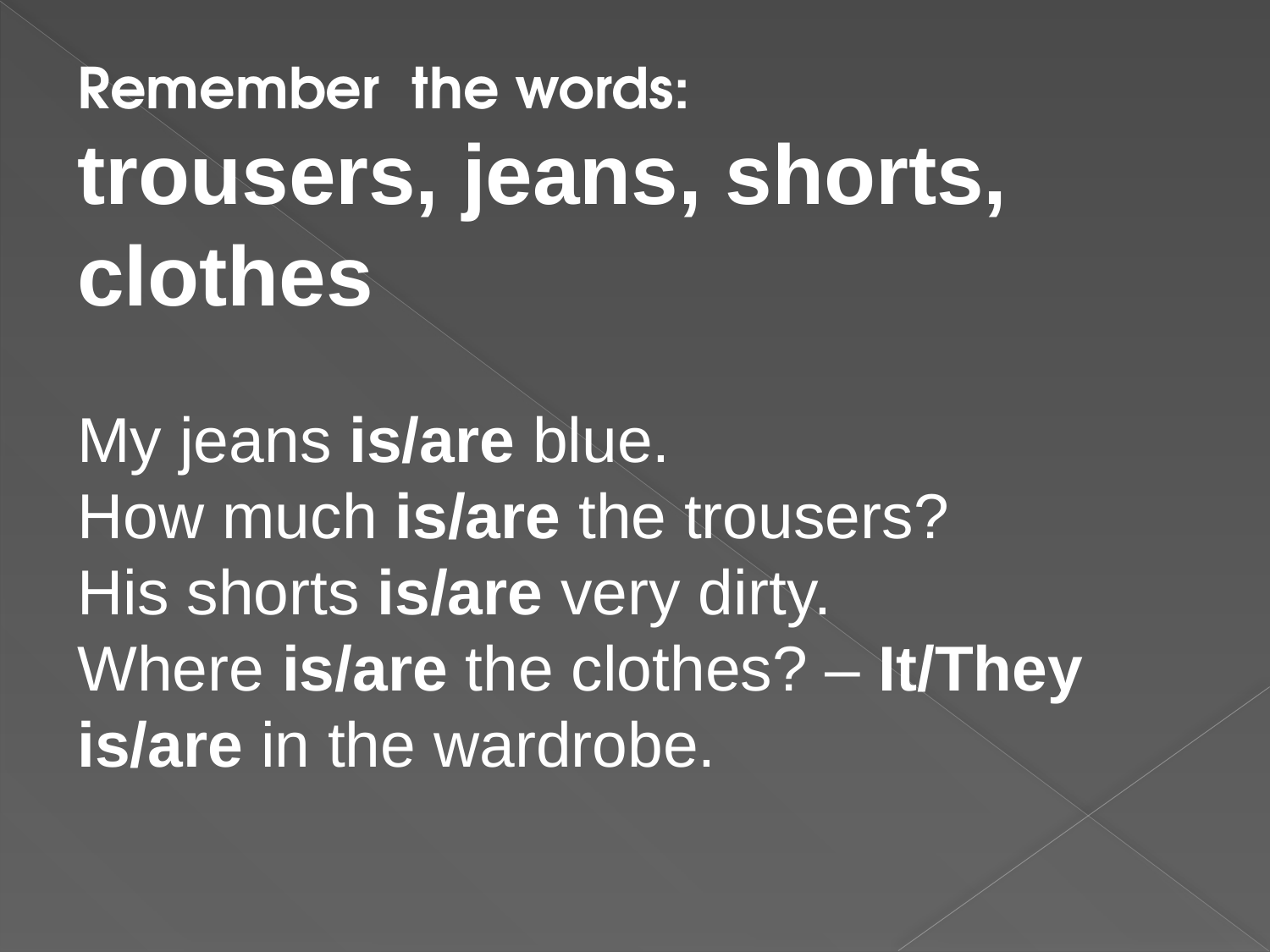

Remember  the words:
trousers, jeans, shorts, clothes

My jeans is/are blue.
How much is/are the trousers?
His shorts is/are very dirty.
Where is/are the clothes? – It/They is/are in the wardrobe.